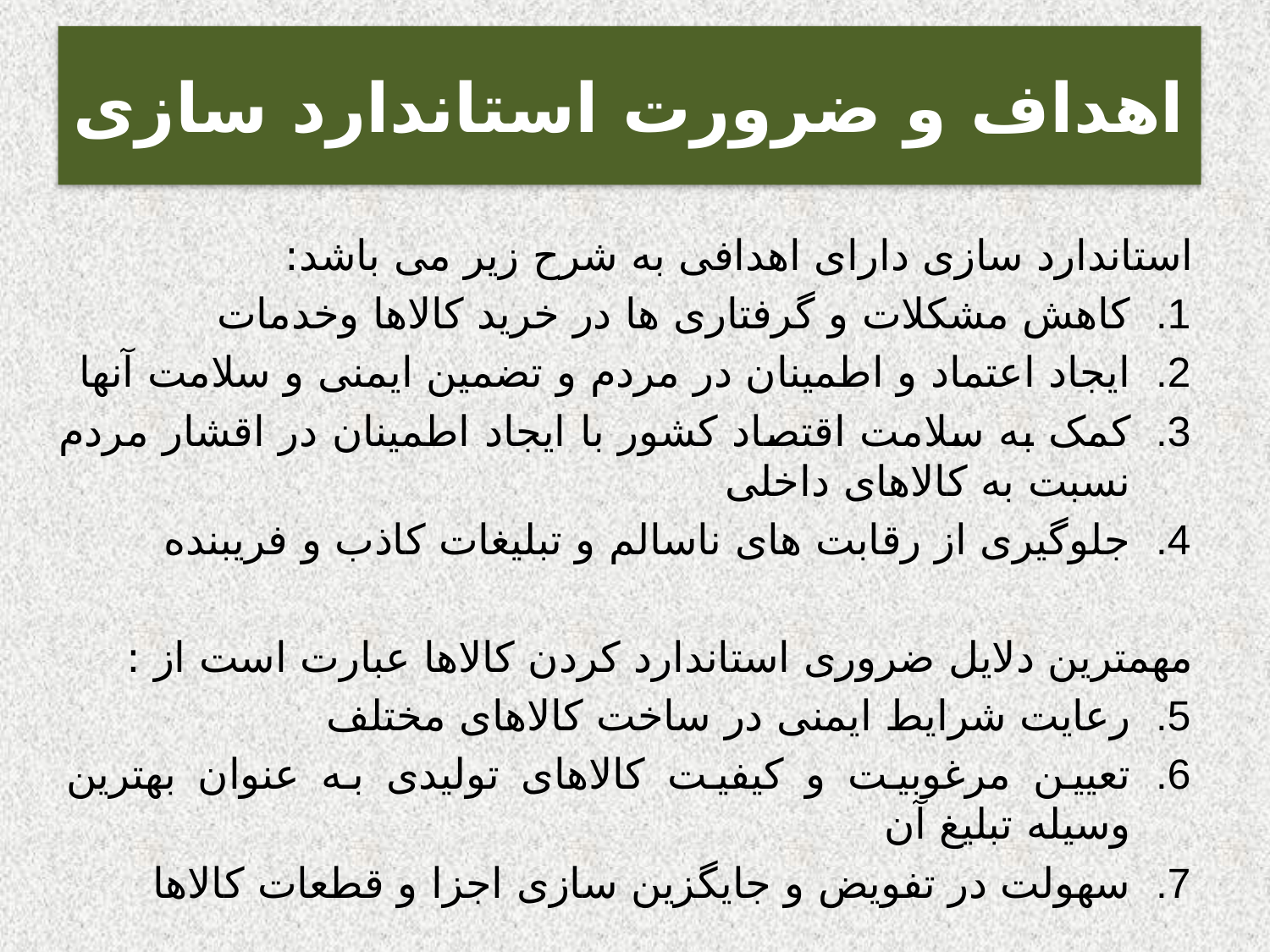

# اهداف و ضرورت استاندارد سازی
استاندارد سازی دارای اهدافی به شرح زیر می باشد:
کاهش مشکلات و گرفتاری ها در خرید کالاها وخدمات
ایجاد اعتماد و اطمینان در مردم و تضمین ایمنی و سلامت آنها
کمک به سلامت اقتصاد کشور با ایجاد اطمینان در اقشار مردم نسبت به کالاهای داخلی
جلوگیری از رقابت های ناسالم و تبلیغات کاذب و فریبنده

مهمترین دلایل ضروری استاندارد کردن کالاها عبارت است از :
رعایت شرایط ایمنی در ساخت کالاهای مختلف
تعیین مرغوبیت و کیفیت کالاهای تولیدی به عنوان بهترین وسیله تبلیغ آن
سهولت در تفویض و جایگزین سازی اجزا و قطعات کالاها